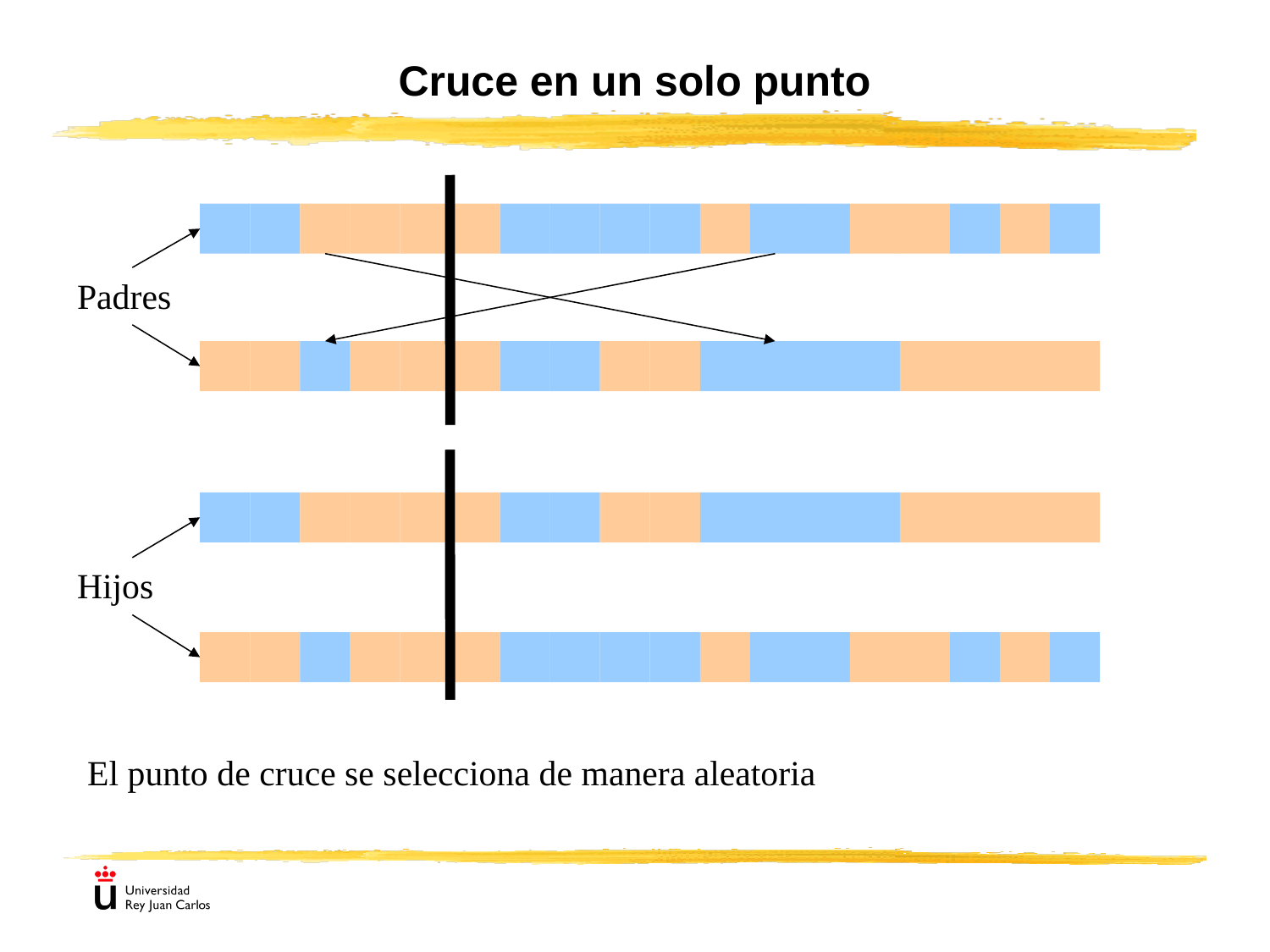

# Cruce en un solo punto

Padres

Hijos

El punto de cruce se selecciona de manera aleatoria